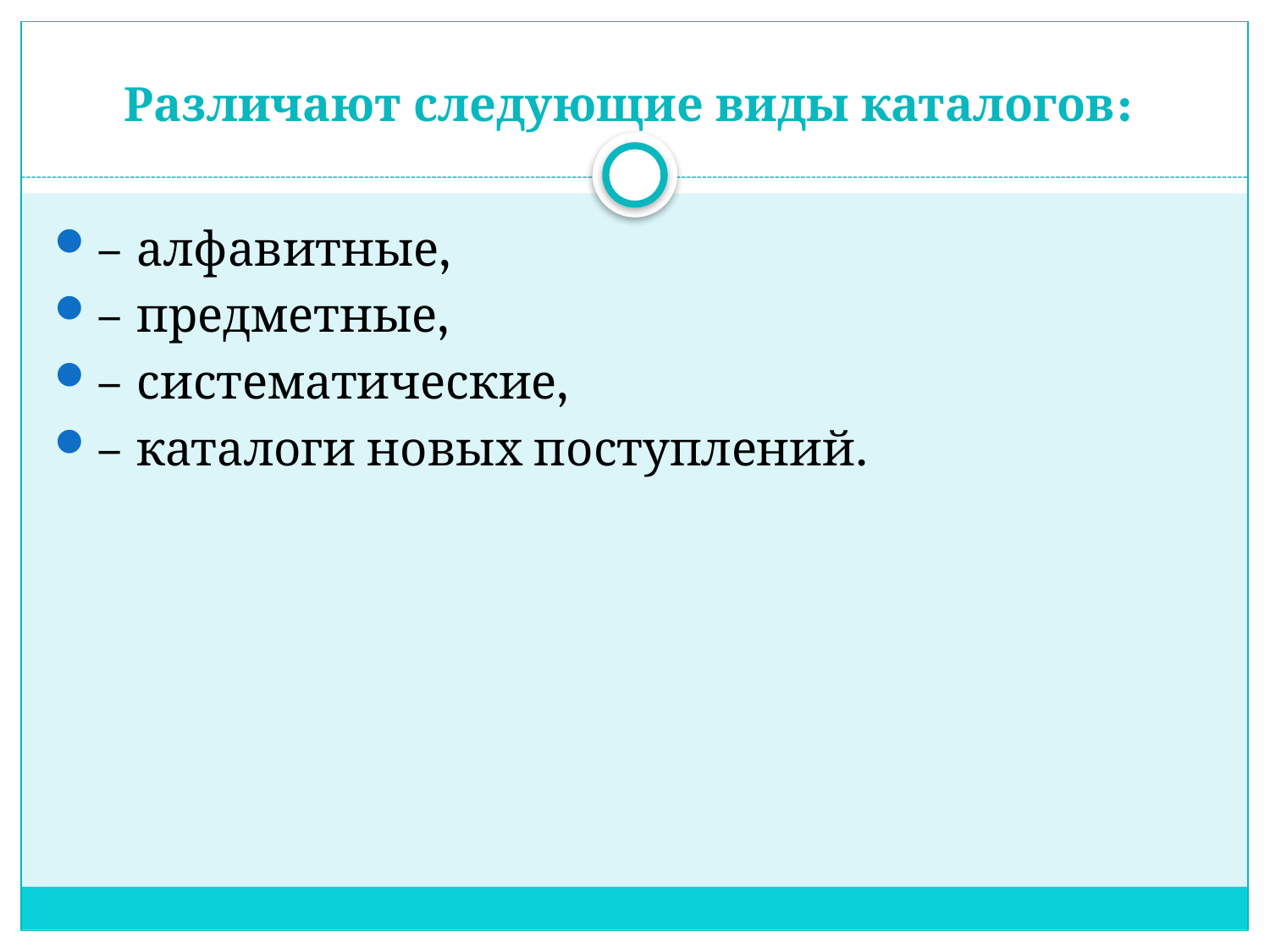

# Различают следующие виды каталогов:
− алфавитные,
− предметные,
− систематические,
− каталоги новых поступлений.